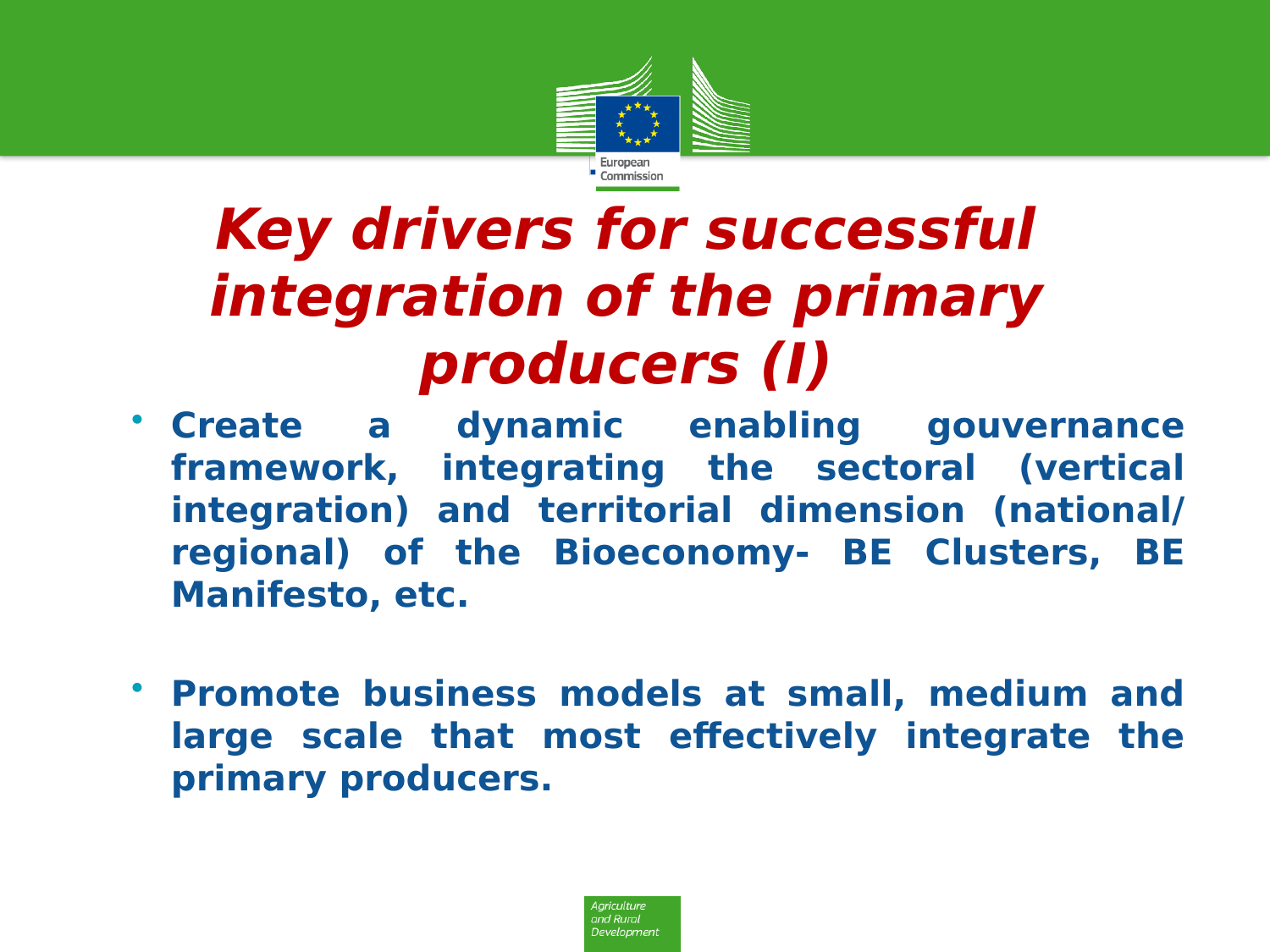

Key drivers for successful integration of the primary producers (I)
Create a dynamic enabling gouvernance framework, integrating the sectoral (vertical integration) and territorial dimension (national/ regional) of the Bioeconomy- BE Clusters, BE Manifesto, etc.

Promote business models at small, medium and large scale that most effectively integrate the primary producers.